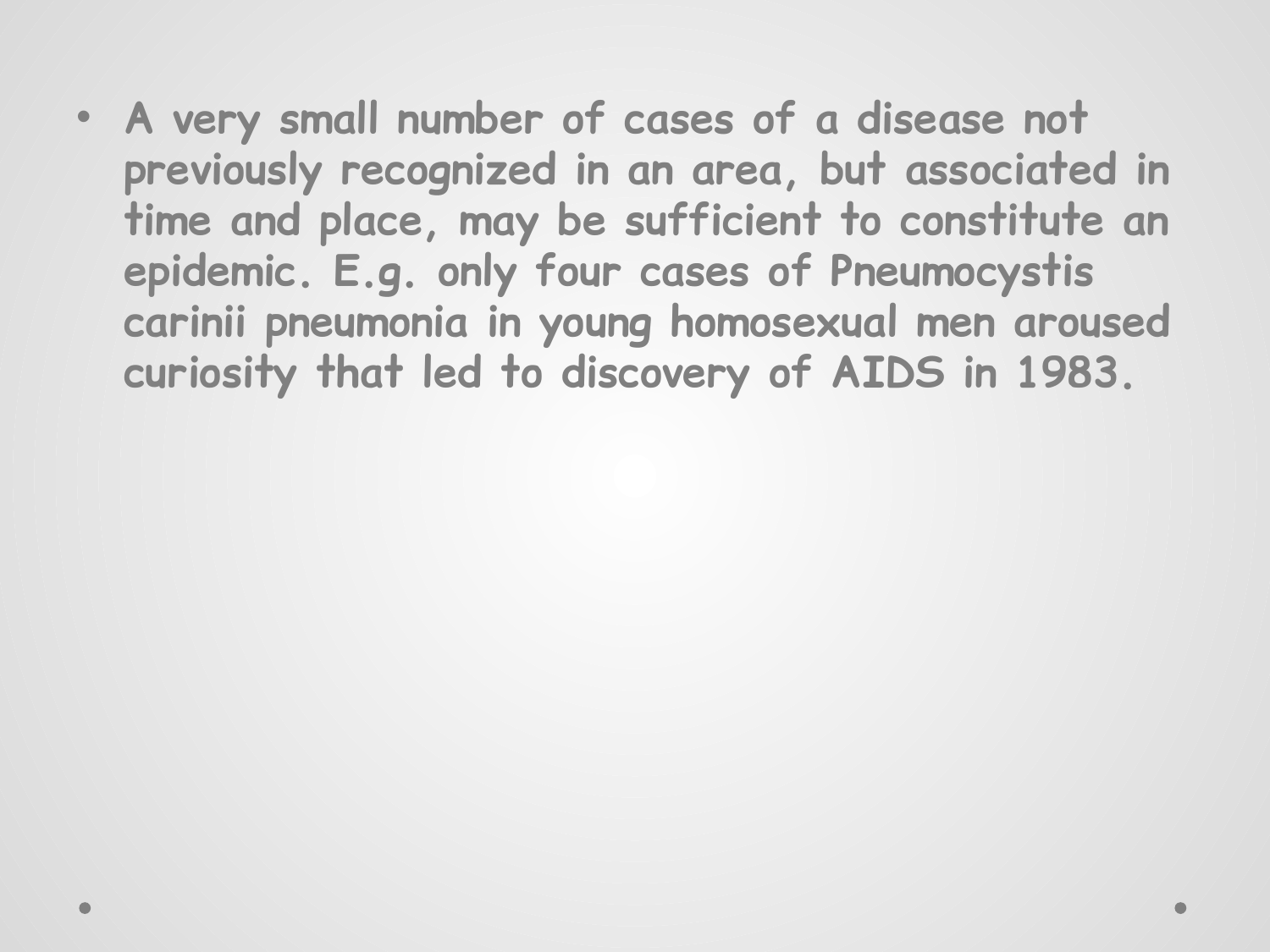

A very small number of cases of a disease not previously recognized in an area, but associated in time and place, may be sufficient to constitute an epidemic. E.g. only four cases of Pneumocystis carinii pneumonia in young homosexual men aroused curiosity that led to discovery of AIDS in 1983.